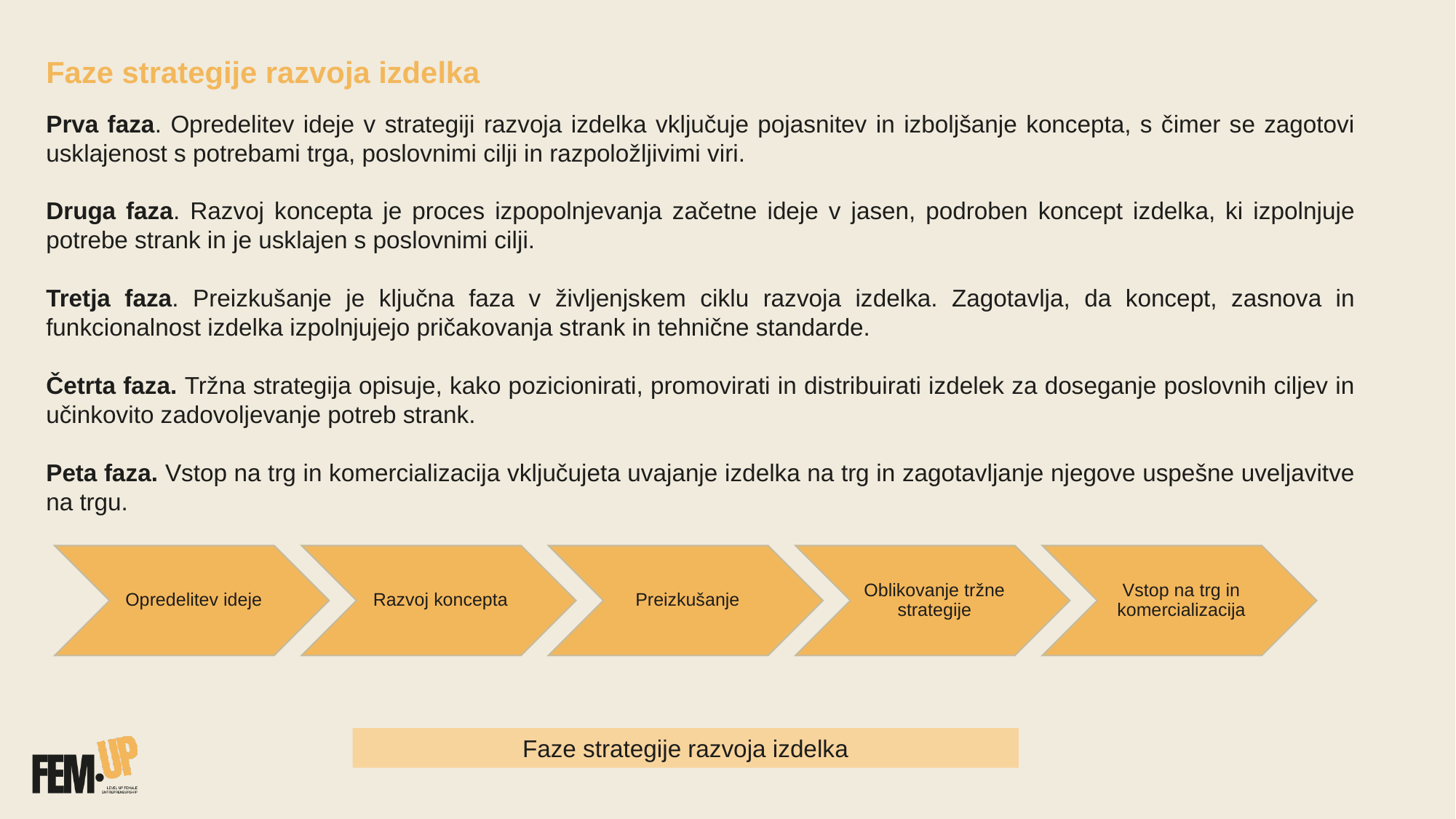

Faze strategije razvoja izdelka​
Prva faza. Opredelitev ideje v strategiji razvoja izdelka vključuje pojasnitev in izboljšanje koncepta, s čimer se zagotovi usklajenost s potrebami trga, poslovnimi cilji in razpoložljivimi viri.

Druga faza. Razvoj koncepta je proces izpopolnjevanja začetne ideje v jasen, podroben koncept izdelka, ki izpolnjuje potrebe strank in je usklajen s poslovnimi cilji.

Tretja faza. Preizkušanje je ključna faza v življenjskem ciklu razvoja izdelka. Zagotavlja, da koncept, zasnova in funkcionalnost izdelka izpolnjujejo pričakovanja strank in tehnične standarde.

Četrta faza. Tržna strategija opisuje, kako pozicionirati, promovirati in distribuirati izdelek za doseganje poslovnih ciljev in učinkovito zadovoljevanje potreb strank.

Peta faza. Vstop na trg in komercializacija vključujeta uvajanje izdelka na trg in zagotavljanje njegove uspešne uveljavitve na trgu.
Opredelitev ideje
Razvoj koncepta
Preizkušanje
Oblikovanje tržne strategije
Vstop na trg in komercializacija
Faze strategije razvoja izdelka​